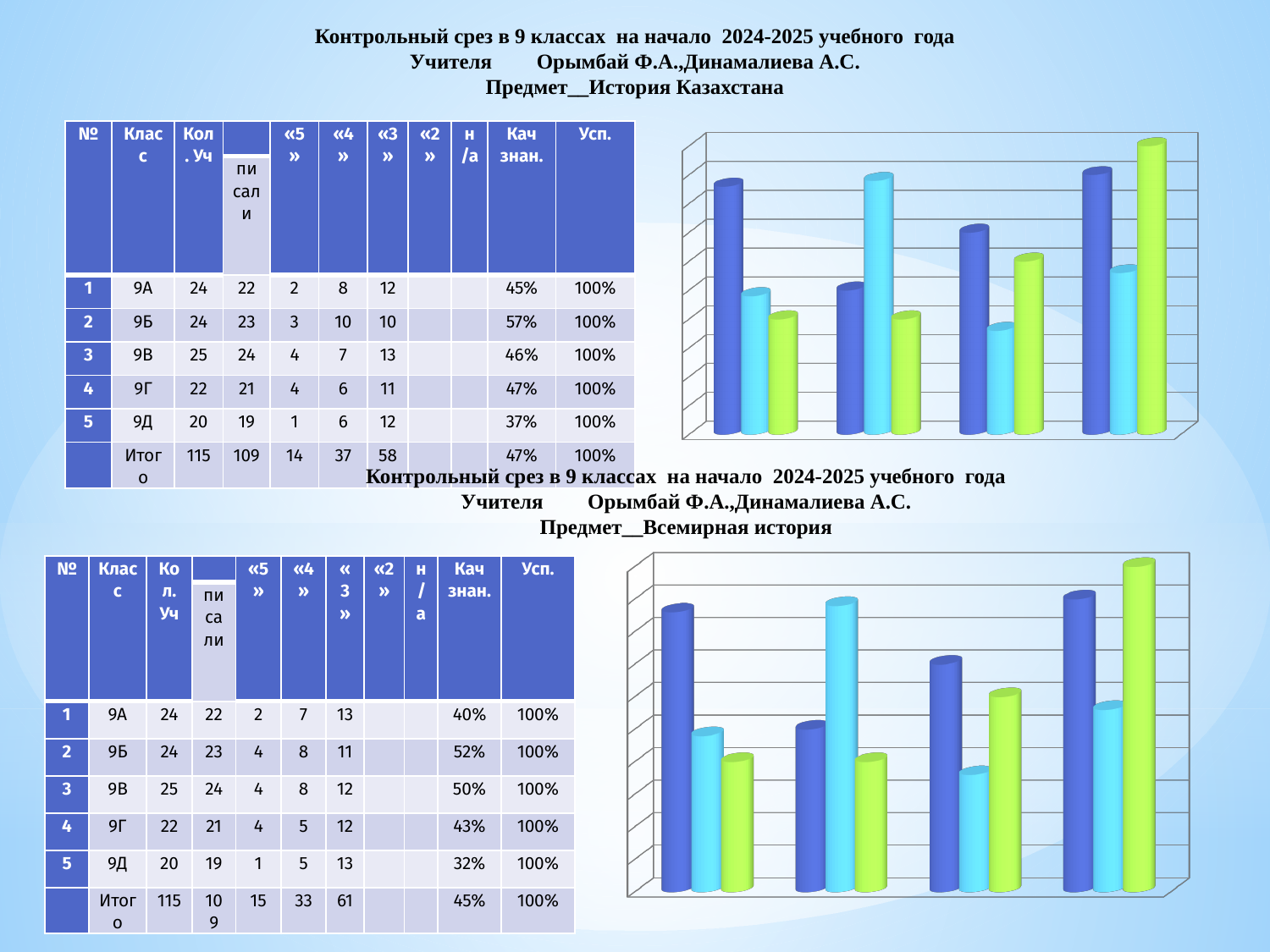

Контрольный срез в 9 классах  на начало  2024-2025 учебного  года
Учителя	Орымбай Ф.А.,Динамалиева А.С.
Предмет__История Казахстана
| № | Класс | Кол. Уч |  | «5» | «4» | «3» | «2» | н/а | Кач знан. | Усп. |
| --- | --- | --- | --- | --- | --- | --- | --- | --- | --- | --- |
|  |  |  | писали |  |  |  |  |  |  |  |
| 1 | 9А | 24 | 22 | 2 | 8 | 12 |  |  | 45% | 100% |
| 2 | 9Б | 24 | 23 | 3 | 10 | 10 |  |  | 57% | 100% |
| 3 | 9В | 25 | 24 | 4 | 7 | 13 |  |  | 46% | 100% |
| 4 | 9Г | 22 | 21 | 4 | 6 | 11 |  |  | 47% | 100% |
| 5 | 9Д | 20 | 19 | 1 | 6 | 12 |  |  | 37% | 100% |
|  | Итого | 115 | 109 | 14 | 37 | 58 |  |  | 47% | 100% |

[unsupported chart]

Контрольный срез в 9 классах  на начало  2024-2025 учебного  года
Учителя	Орымбай Ф.А.,Динамалиева А.С.
Предмет__Всемирная история

[unsupported chart]

| № | Класс | Кол. Уч |  | «5» | «4» | «3» | «2» | н/а | Кач знан. | Усп. |
| --- | --- | --- | --- | --- | --- | --- | --- | --- | --- | --- |
|  |  |  | писали |  |  |  |  |  |  |  |
| 1 | 9А | 24 | 22 | 2 | 7 | 13 |  |  | 40% | 100% |
| 2 | 9Б | 24 | 23 | 4 | 8 | 11 |  |  | 52% | 100% |
| 3 | 9В | 25 | 24 | 4 | 8 | 12 |  |  | 50% | 100% |
| 4 | 9Г | 22 | 21 | 4 | 5 | 12 |  |  | 43% | 100% |
| 5 | 9Д | 20 | 19 | 1 | 5 | 13 |  |  | 32% | 100% |
|  | Итого | 115 | 109 | 15 | 33 | 61 |  |  | 45% | 100% |